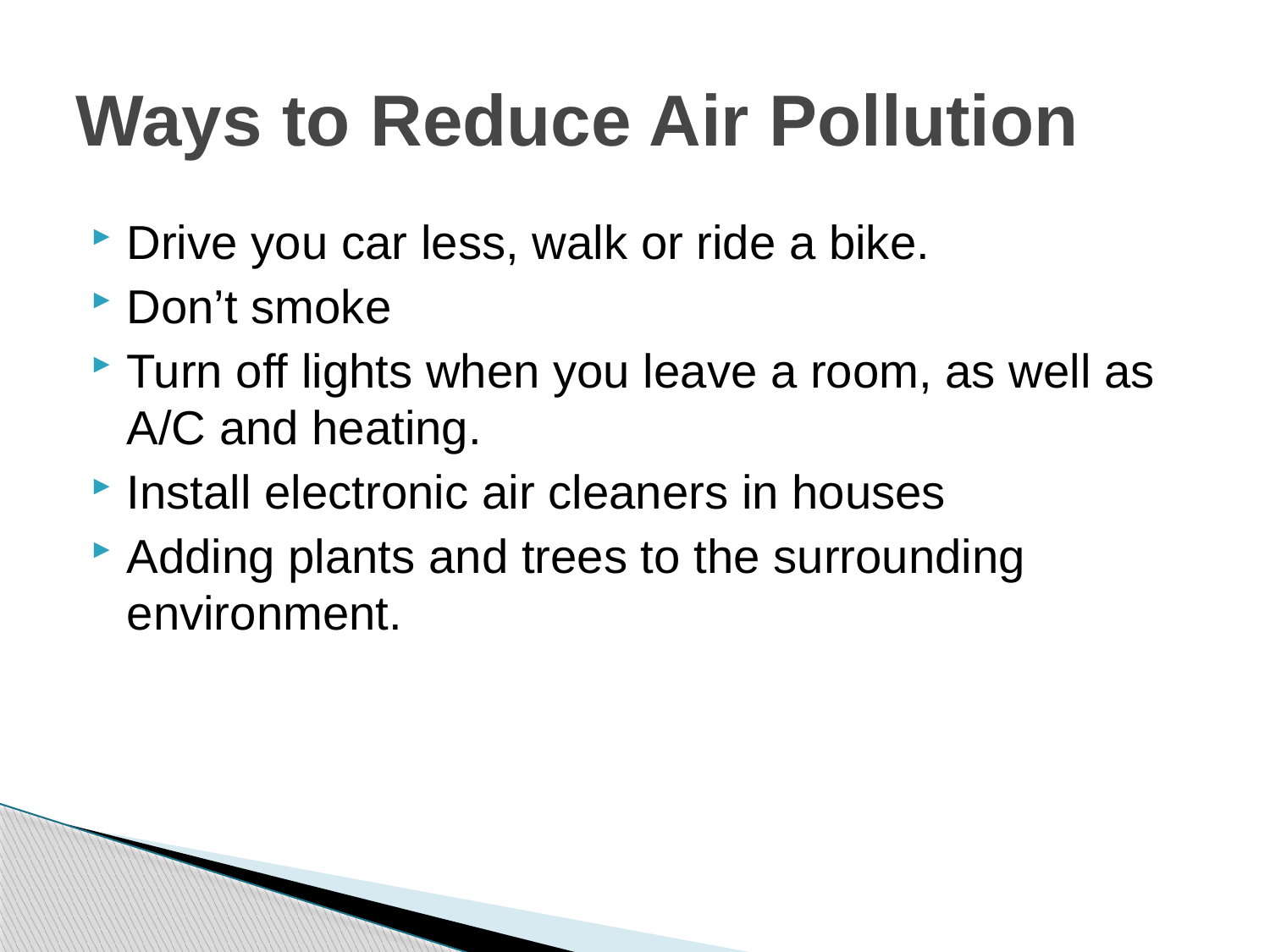

# Ways to Reduce Air Pollution
Drive you car less, walk or ride a bike.
Don’t smoke
Turn off lights when you leave a room, as well as A/C and heating.
Install electronic air cleaners in houses
Adding plants and trees to the surrounding environment.